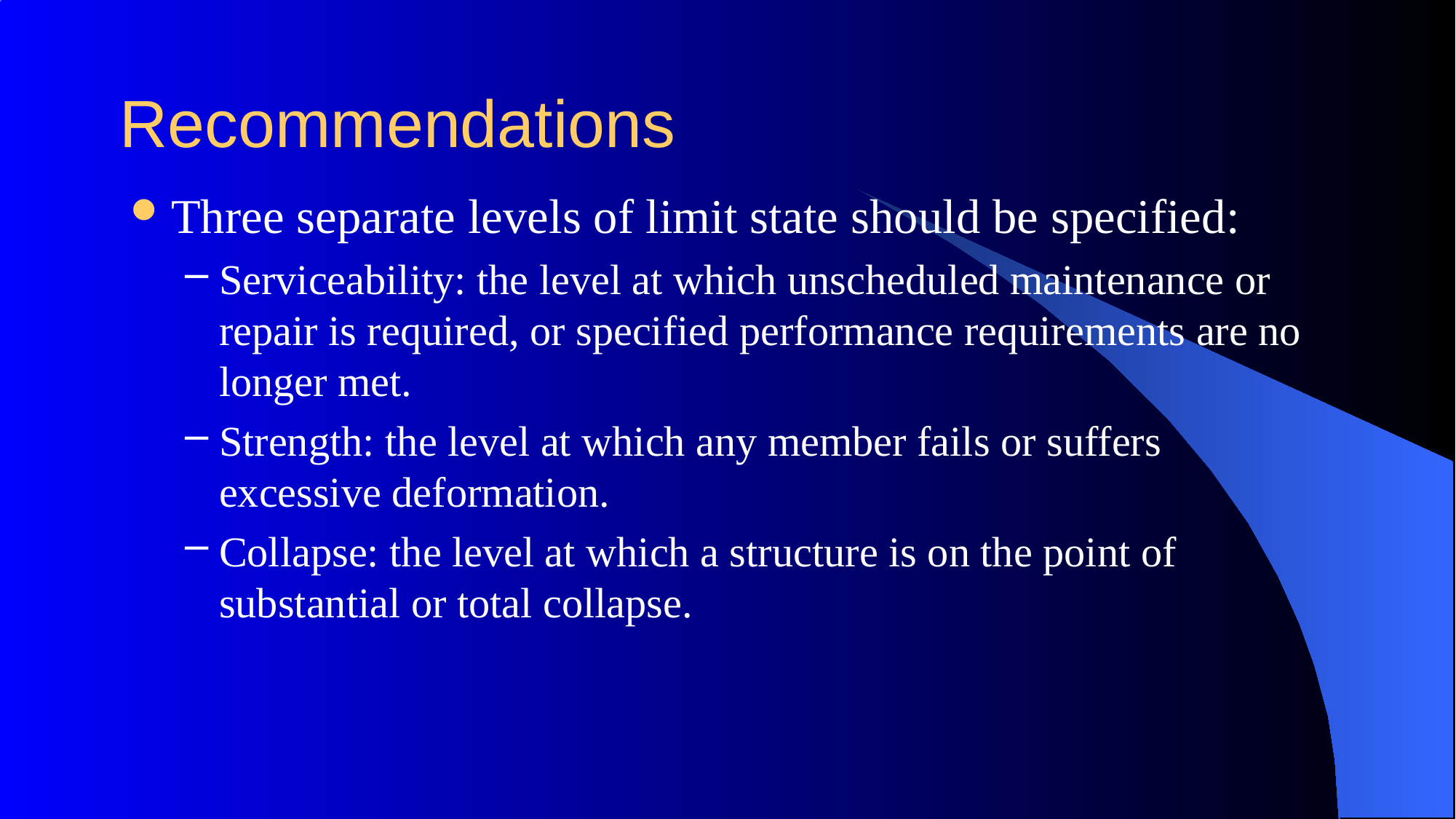

# Recommendations
Three separate levels of limit state should be specified:
Serviceability: the level at which unscheduled maintenance or repair is required, or specified performance requirements are no longer met.
Strength: the level at which any member fails or suffers excessive deformation.
Collapse: the level at which a structure is on the point of substantial or total collapse.